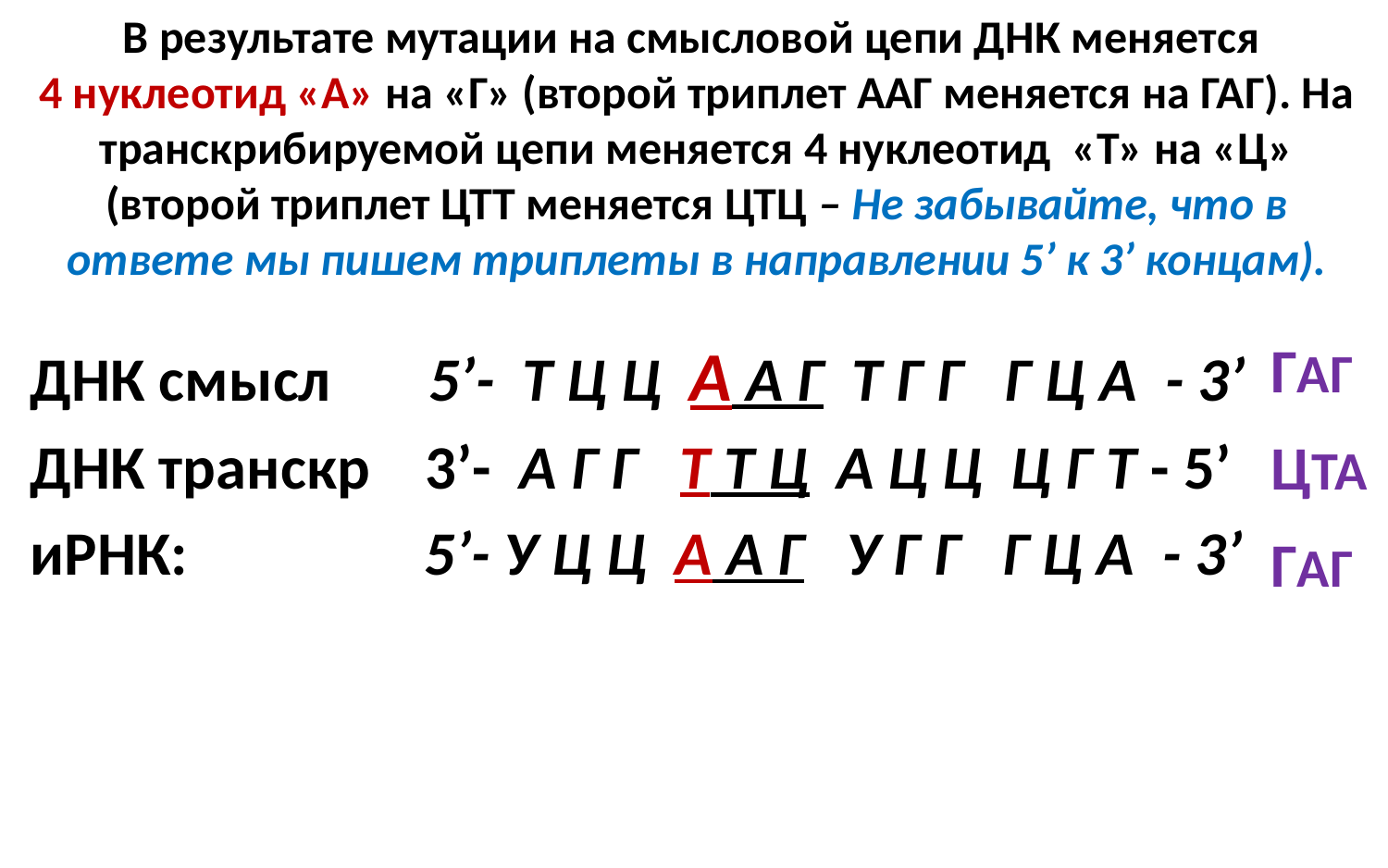

# В результате мутации на смысловой цепи ДНК меняется 4 нуклеотид «А» на «Г» (второй триплет ААГ меняется на ГАГ). На транскрибируемой цепи меняется 4 нуклеотид  «Т» на «Ц» (второй триплет ЦТТ меняется ЦТЦ – Не забывайте, что в ответе мы пишем триплеты в направлении 5’ к 3’ концам).
ДНК смысл       5’-  Т Ц Ц  А А Г  Т Г Г   Г Ц А  - 3’
ДНК транскр    3’-  А Г Г   Т Т Ц  А Ц Ц  Ц Г Т - 5’
иРНК:                 5’- У Ц Ц  А А Г   У Г Г   Г Ц А  - 3’

ГАГ
ЦТА
ГАГ